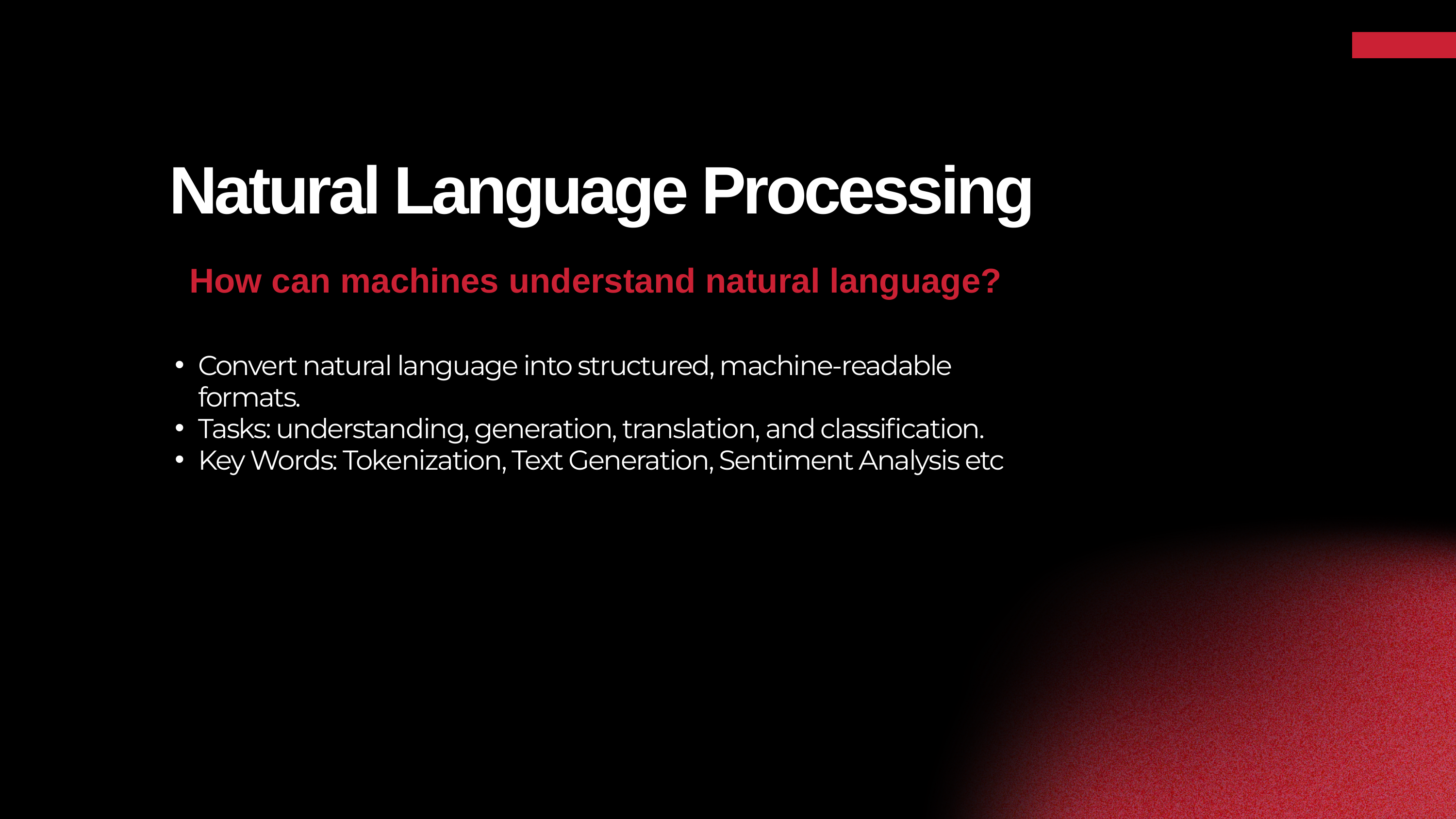

Natural Language Processing
How can machines understand natural language?

Convert natural language into structured, machine-readable formats.
Tasks: understanding, generation, translation, and classification.
Key Words: Tokenization, Text Generation, Sentiment Analysis etc